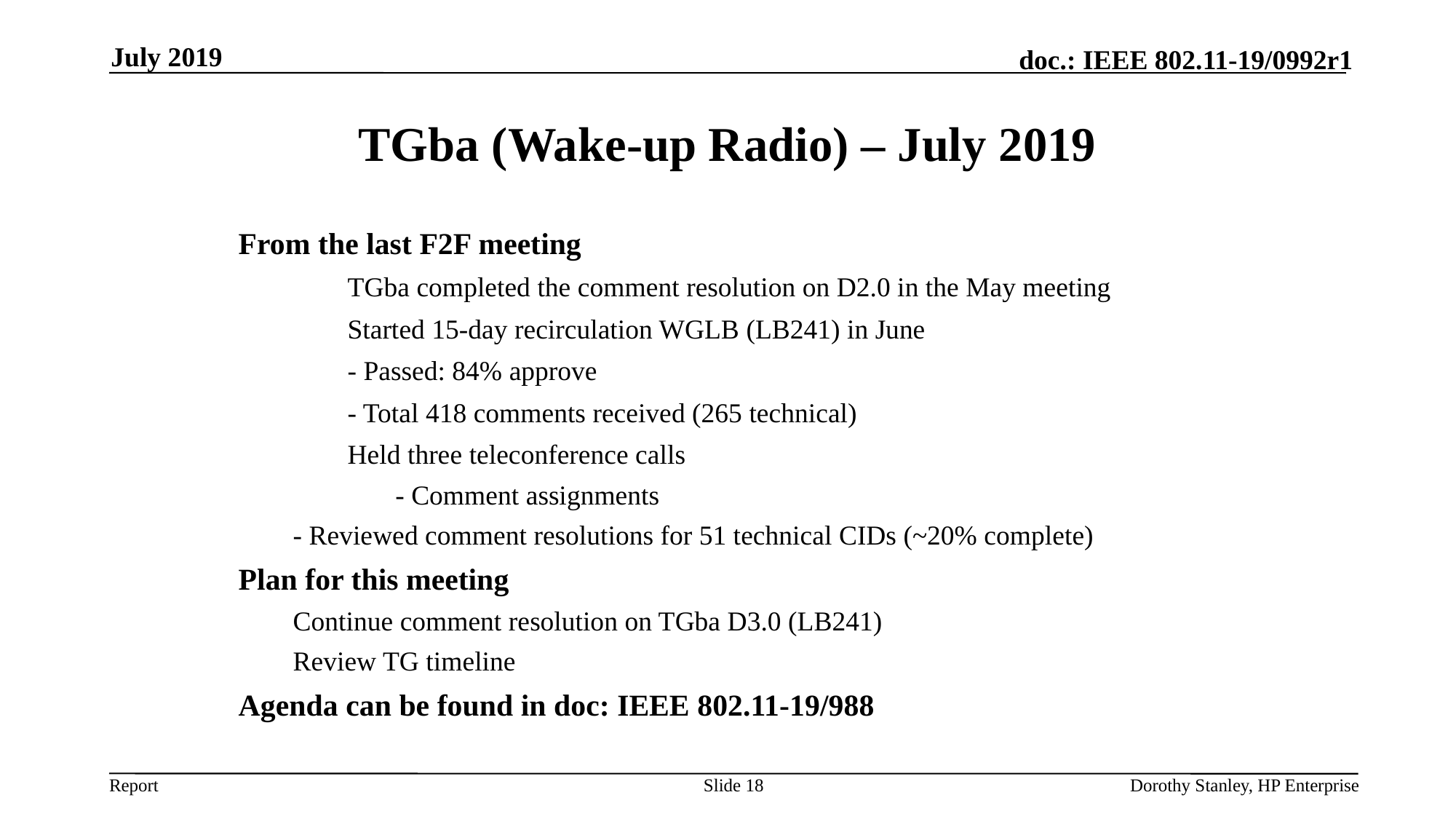

July 2019
# TGba (Wake-up Radio) – July 2019
From the last F2F meeting
	TGba completed the comment resolution on D2.0 in the May meeting
	Started 15-day recirculation WGLB (LB241) in June
	- Passed: 84% approve
	- Total 418 comments received (265 technical)
	Held three teleconference calls
	- Comment assignments
 - Reviewed comment resolutions for 51 technical CIDs (~20% complete)
Plan for this meeting
Continue comment resolution on TGba D3.0 (LB241)
Review TG timeline
Agenda can be found in doc: IEEE 802.11-19/988
Slide 18
Dorothy Stanley, HP Enterprise